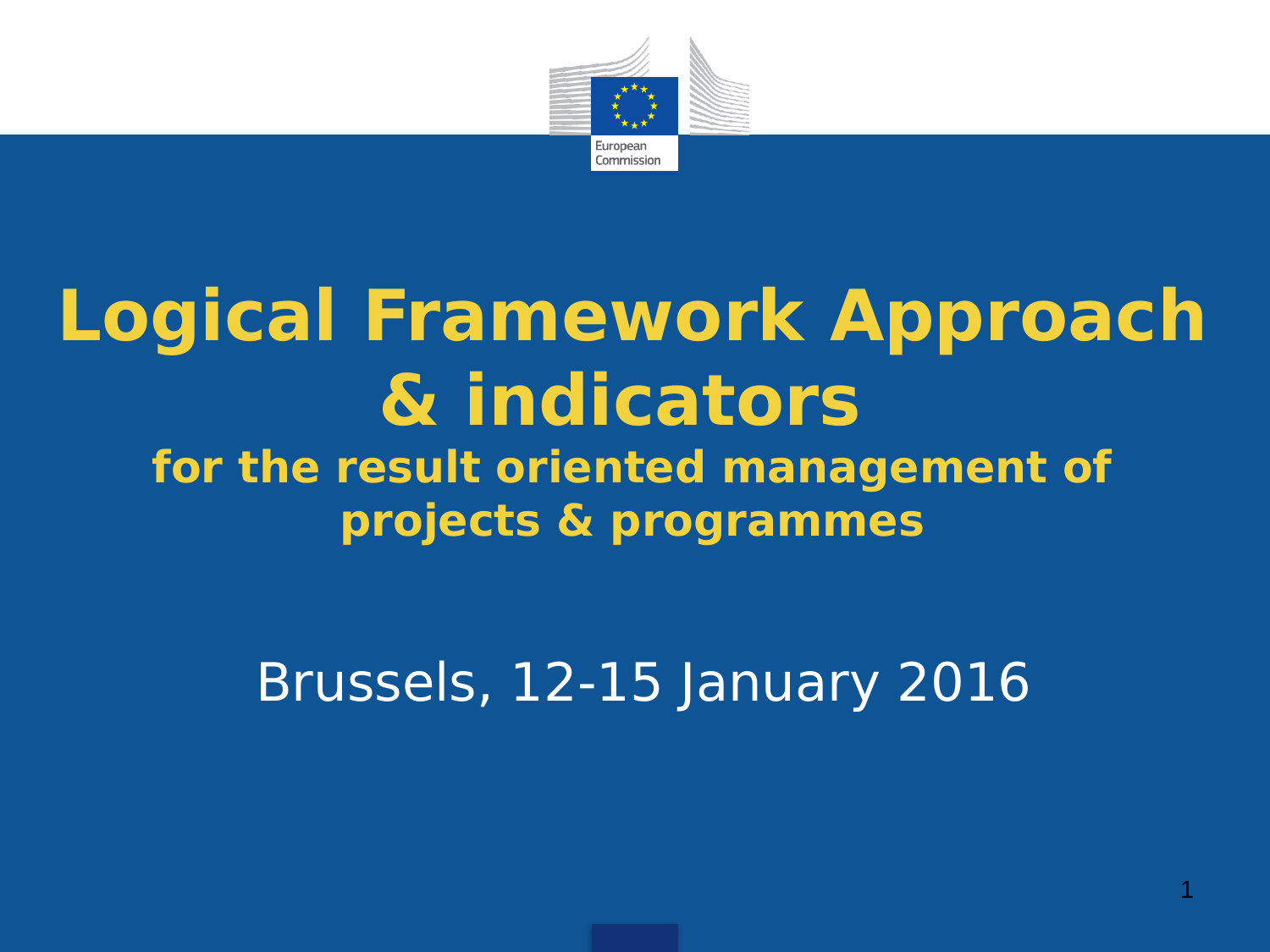

Logical Framework Approach & indicators
for the result oriented management of projects & programmes
Brussels, 12-15 January 2016

1